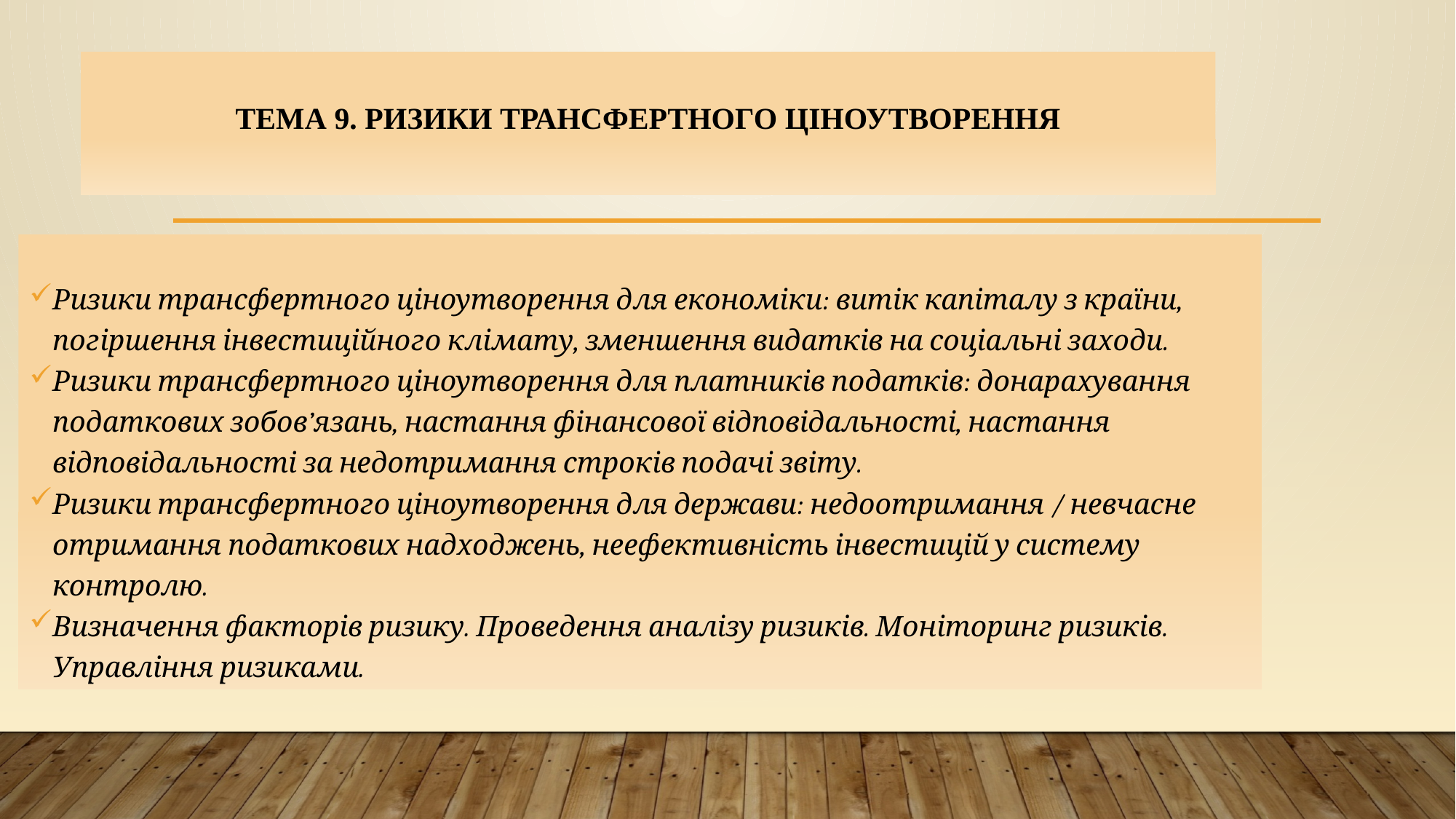

# Тема 9. Ризики трансфертного ціноутворення

Ризики трансфертного ціноутворення для економіки: витік капіталу з країни, погіршення інвестиційного клімату, зменшення видатків на соціальні заходи.
Ризики трансфертного ціноутворення для платників податків: донарахування податкових зобов’язань, настання фінансової відповідальності, настання відповідальності за недотримання строків подачі звіту.
Ризики трансфертного ціноутворення для держави: недоотримання / невчасне отримання податкових надходжень, неефективність інвестицій у систему контролю.
Визначення факторів ризику. Проведення аналізу ризиків. Моніторинг ризиків. Управління ризиками.